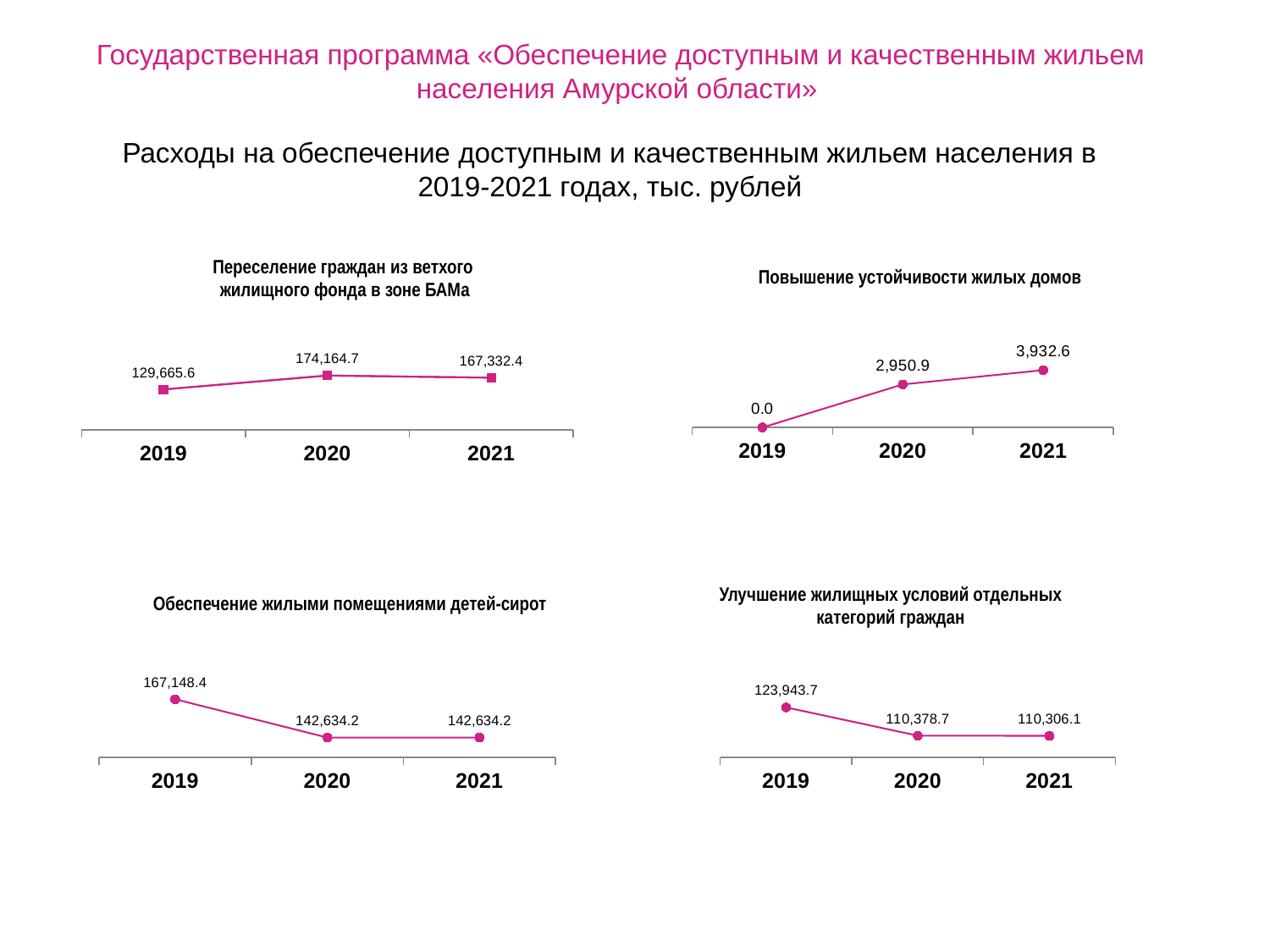

# Государственная программа «Обеспечение доступным и качественным жильем населения Амурской области»
Расходы на обеспечение доступным и качественным жильем населения в 2019-2021 годах, тыс. рублей

Переселение граждан из ветхого
 жилищного фонда в зоне БАМа
Повышение устойчивости жилых домов

### Chart

| Category | Ряд 1 |
|---|---|
| 2019 | 0.0 |
| 2020 | 2950.9 |
| 2021 | 3932.6 |

### Chart

| Category | Ряд 1 | Ряд 1 |
|---|---|---|
| 2019 | 129665.60000000002 | 129665.60000000002 |
| 2020 | 174164.7 | 174164.7 |
| 2021 | 167332.4 | 167332.4 |
Улучшение жилищных условий отдельных
 категорий граждан
Обеспечение жилыми помещениями детей-сирот

### Chart

| Category | Ряд 1 |
|---|---|
| 2019 | 167148.4 |
| 2020 | 142634.2 |
| 2021 | 142634.2 |

### Chart

| Category | Ряд 1 |
|---|---|
| 2019 | 123943.7 |
| 2020 | 110378.7 |
| 2021 | 110306.1 |